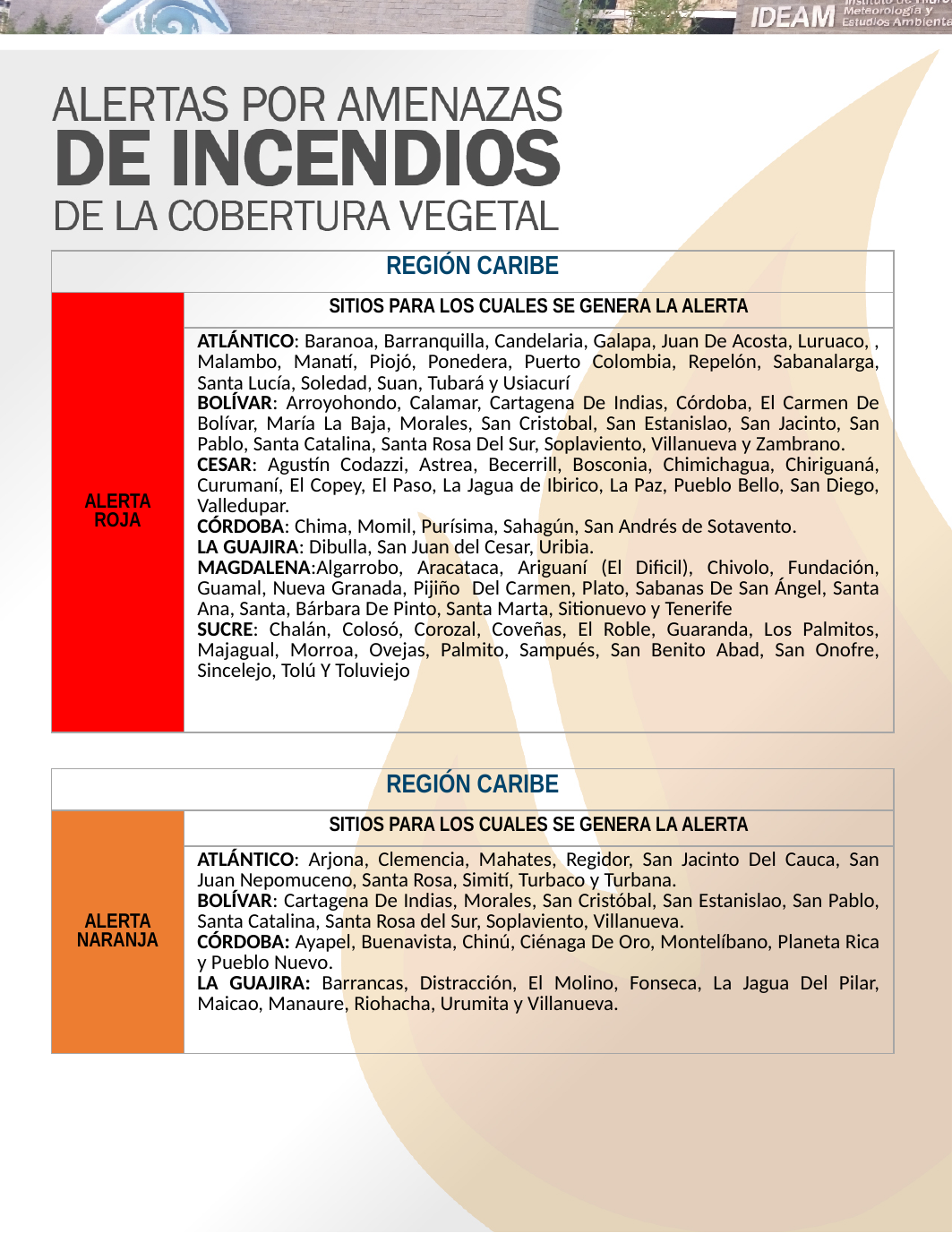

| REGIÓN CARIBE |  |
| --- | --- |
| ALERTA ROJA | SITIOS PARA LOS CUALES SE GENERA LA ALERTA |
|  | ATLÁNTICO: Baranoa, Barranquilla, Candelaria, Galapa, Juan De Acosta, Luruaco, , Malambo, Manatí, Piojó, Ponedera, Puerto Colombia, Repelón, Sabanalarga, Santa Lucía, Soledad, Suan, Tubará y Usiacurí BOLÍVAR: Arroyohondo, Calamar, Cartagena De Indias, Córdoba, El Carmen De Bolívar, María La Baja, Morales, San Cristobal, San Estanislao, San Jacinto, San Pablo, Santa Catalina, Santa Rosa Del Sur, Soplaviento, Villanueva y Zambrano. CESAR: Agustín Codazzi, Astrea, Becerrill, Bosconia, Chimichagua, Chiriguaná, Curumaní, El Copey, El Paso, La Jagua de Ibirico, La Paz, Pueblo Bello, San Diego, Valledupar. CÓRDOBA: Chima, Momil, Purísima, Sahagún, San Andrés de Sotavento. LA GUAJIRA: Dibulla, San Juan del Cesar, Uribia. MAGDALENA:Algarrobo, Aracataca, Ariguaní (El Dificil), Chivolo, Fundación, Guamal, Nueva Granada, Pijiño Del Carmen, Plato, Sabanas De San Ángel, Santa Ana, Santa, Bárbara De Pinto, Santa Marta, Sitionuevo y Tenerife SUCRE: Chalán, Colosó, Corozal, Coveñas, El Roble, Guaranda, Los Palmitos, Majagual, Morroa, Ovejas, Palmito, Sampués, San Benito Abad, San Onofre, Sincelejo, Tolú Y Toluviejo |
| REGIÓN CARIBE |  |
| --- | --- |
| ALERTA NARANJA | SITIOS PARA LOS CUALES SE GENERA LA ALERTA |
|  | ATLÁNTICO: Arjona, Clemencia, Mahates, Regidor, San Jacinto Del Cauca, San Juan Nepomuceno, Santa Rosa, Simití, Turbaco y Turbana. BOLÍVAR: Cartagena De Indias, Morales, San Cristóbal, San Estanislao, San Pablo, Santa Catalina, Santa Rosa del Sur, Soplaviento, Villanueva. CÓRDOBA: Ayapel, Buenavista, Chinú, Ciénaga De Oro, Montelíbano, Planeta Rica y Pueblo Nuevo. LA GUAJIRA: Barrancas, Distracción, El Molino, Fonseca, La Jagua Del Pilar, Maicao, Manaure, Riohacha, Urumita y Villanueva. |